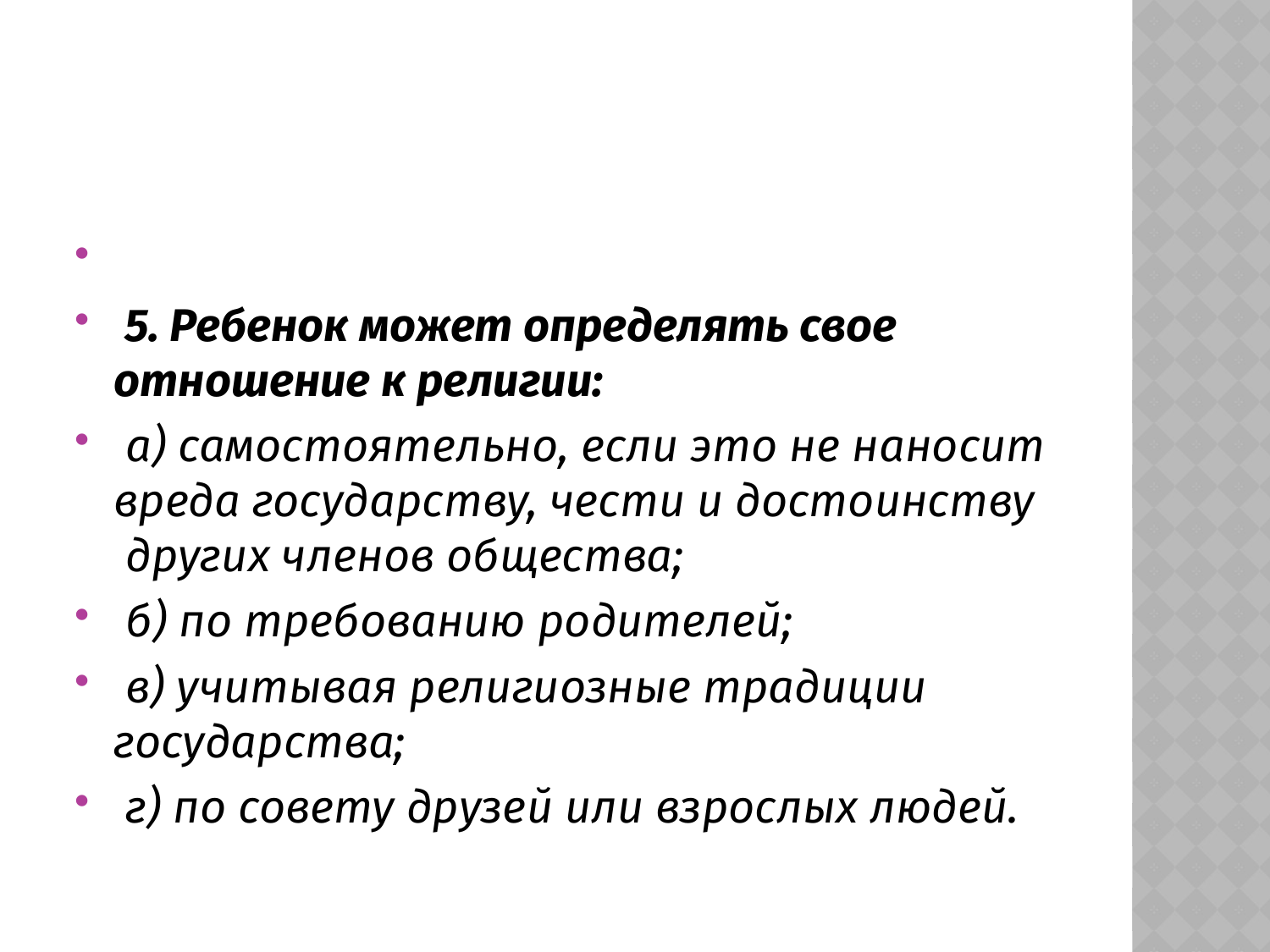

#

 5. Ребенок может определять свое отношение к религии:
 а) самостоятельно, если это не наносит вреда государству, чести и достоинству   других членов общества;
 б) по требованию родителей;
 в) учитывая религиозные традиции государства;
 г) по совету друзей или взрослых людей.